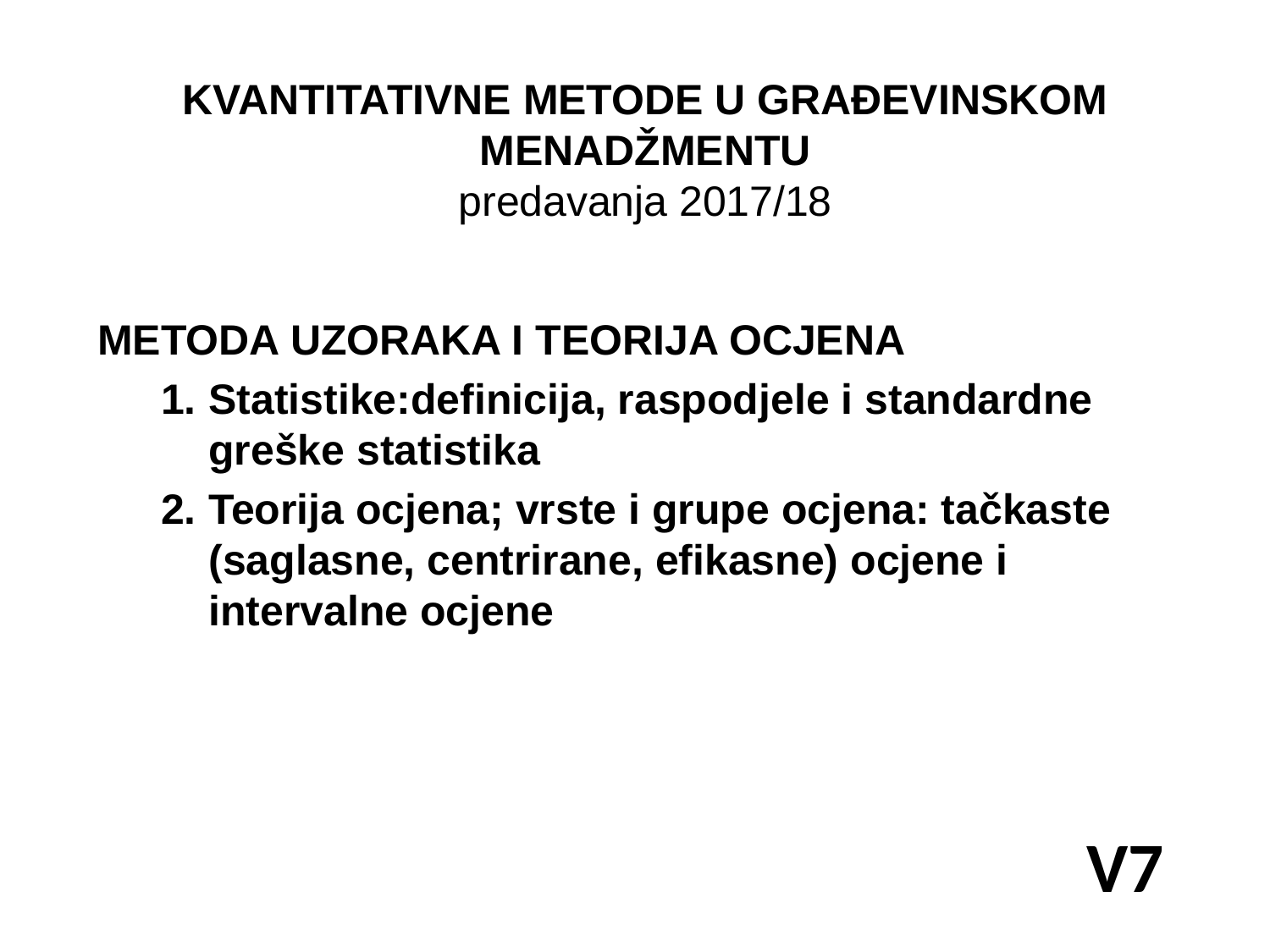

KVANTITATIVNE METODE U GRAĐEVINSKOM MENADŽMENTU
predavanja 2017/18
METODA UZORAKA I TEORIJA OCJENA
Statistike:definicija, raspodjele i standardne greške statistika
Teorija ocjena; vrste i grupe ocjena: tačkaste (saglasne, centrirane, efikasne) ocjene i intervalne ocjene
V7